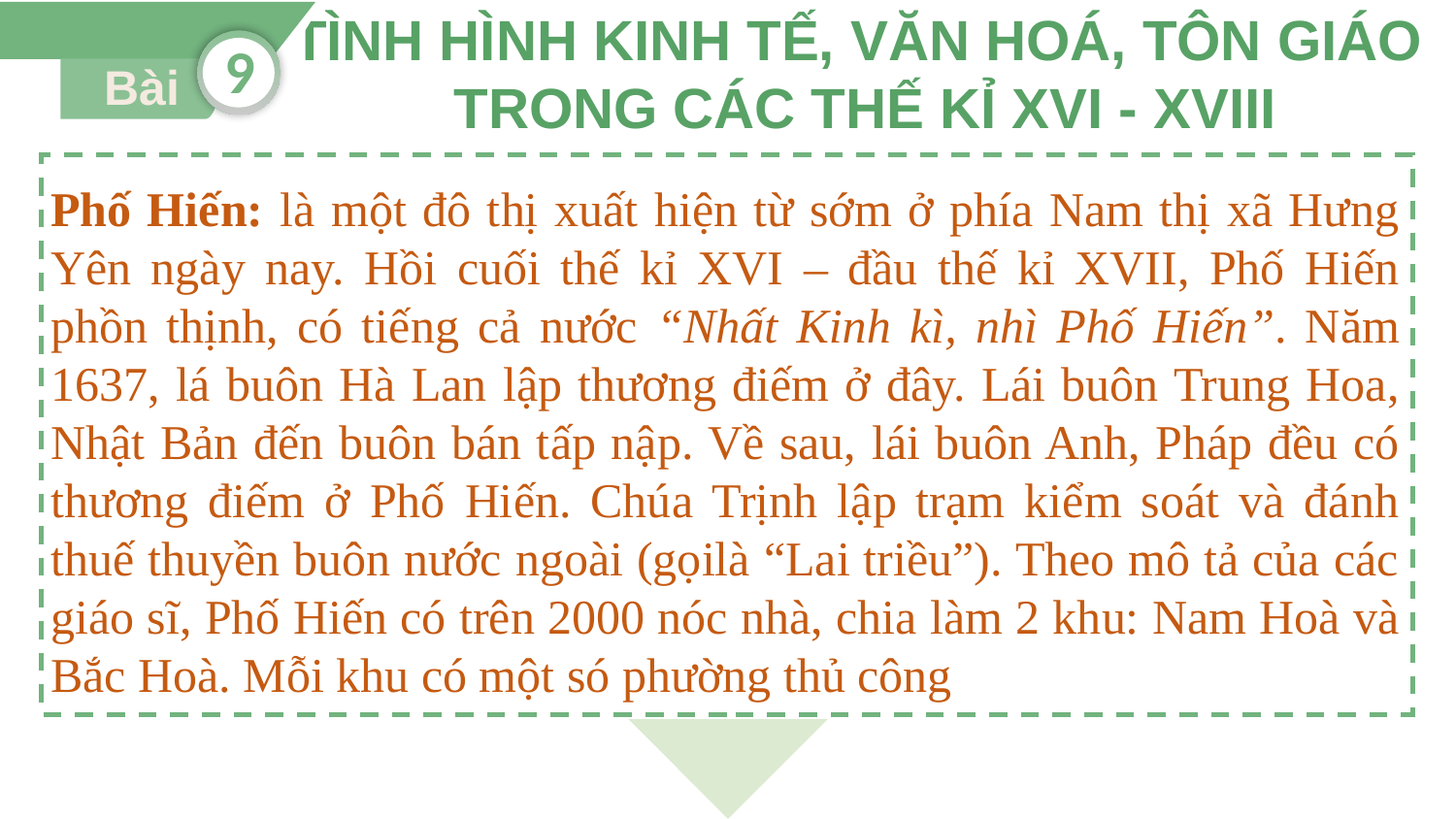

TÌNH HÌNH KINH TẾ, VĂN HOÁ, TÔN GIÁO
TRONG CÁC THẾ KỈ XVI - XVIII

9

Bài

Phố Hiến: là một đô thị xuất hiện từ sớm ở phía Nam thị xã Hưng Yên ngày nay. Hồi cuối thế kỉ XVI – đầu thế kỉ XVII, Phố Hiến phồn thịnh, có tiếng cả nước “Nhất Kinh kì, nhì Phố Hiến”. Năm 1637, lá buôn Hà Lan lập thương điếm ở đây. Lái buôn Trung Hoa, Nhật Bản đến buôn bán tấp nập. Về sau, lái buôn Anh, Pháp đều có thương điếm ở Phố Hiến. Chúa Trịnh lập trạm kiểm soát và đánh thuế thuyền buôn nước ngoài (gọilà “Lai triều”). Theo mô tả của các giáo sĩ, Phố Hiến có trên 2000 nóc nhà, chia làm 2 khu: Nam Hoà và Bắc Hoà. Mỗi khu có một só phường thủ công